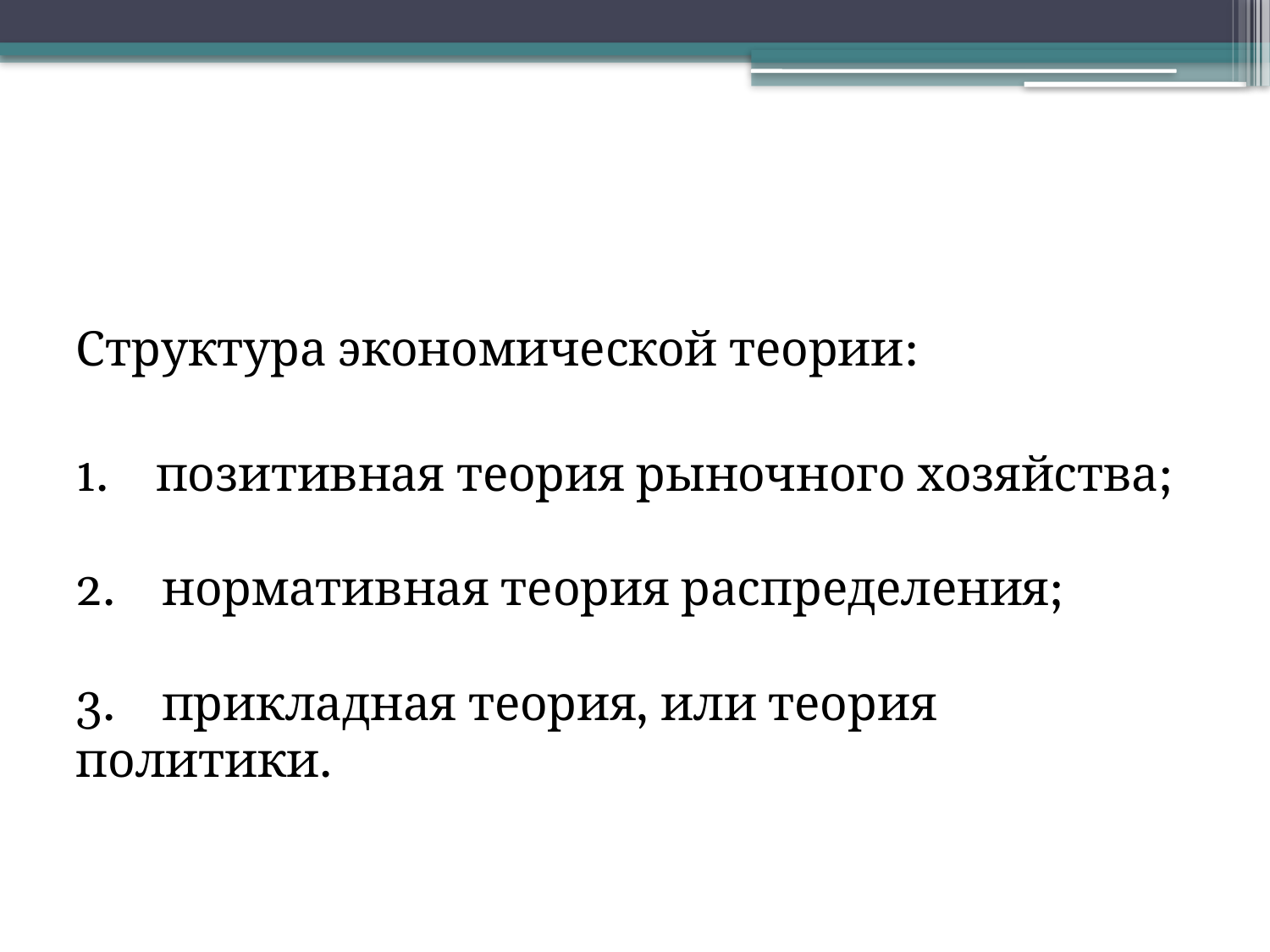

#
Структура экономической теории:

1.    позитивная теория рыночного хозяйства; 
2.    нормативная теория распределения; 
3.    прикладная теория, или теория политики.